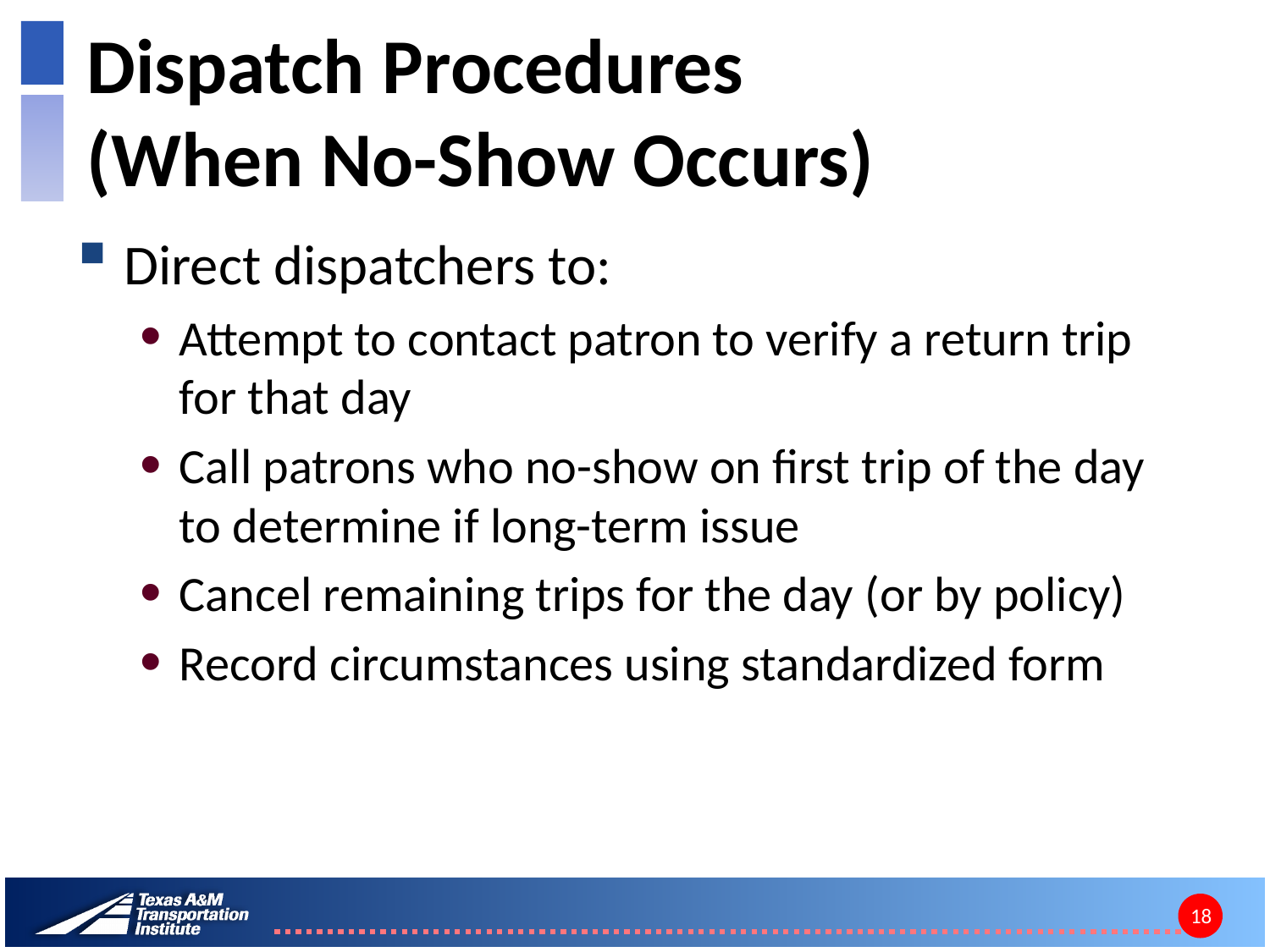

# Dispatch Procedures (When No-Show Occurs)
Direct dispatchers to:
Attempt to contact patron to verify a return trip for that day
Call patrons who no-show on first trip of the day to determine if long-term issue
Cancel remaining trips for the day (or by policy)
Record circumstances using standardized form

18